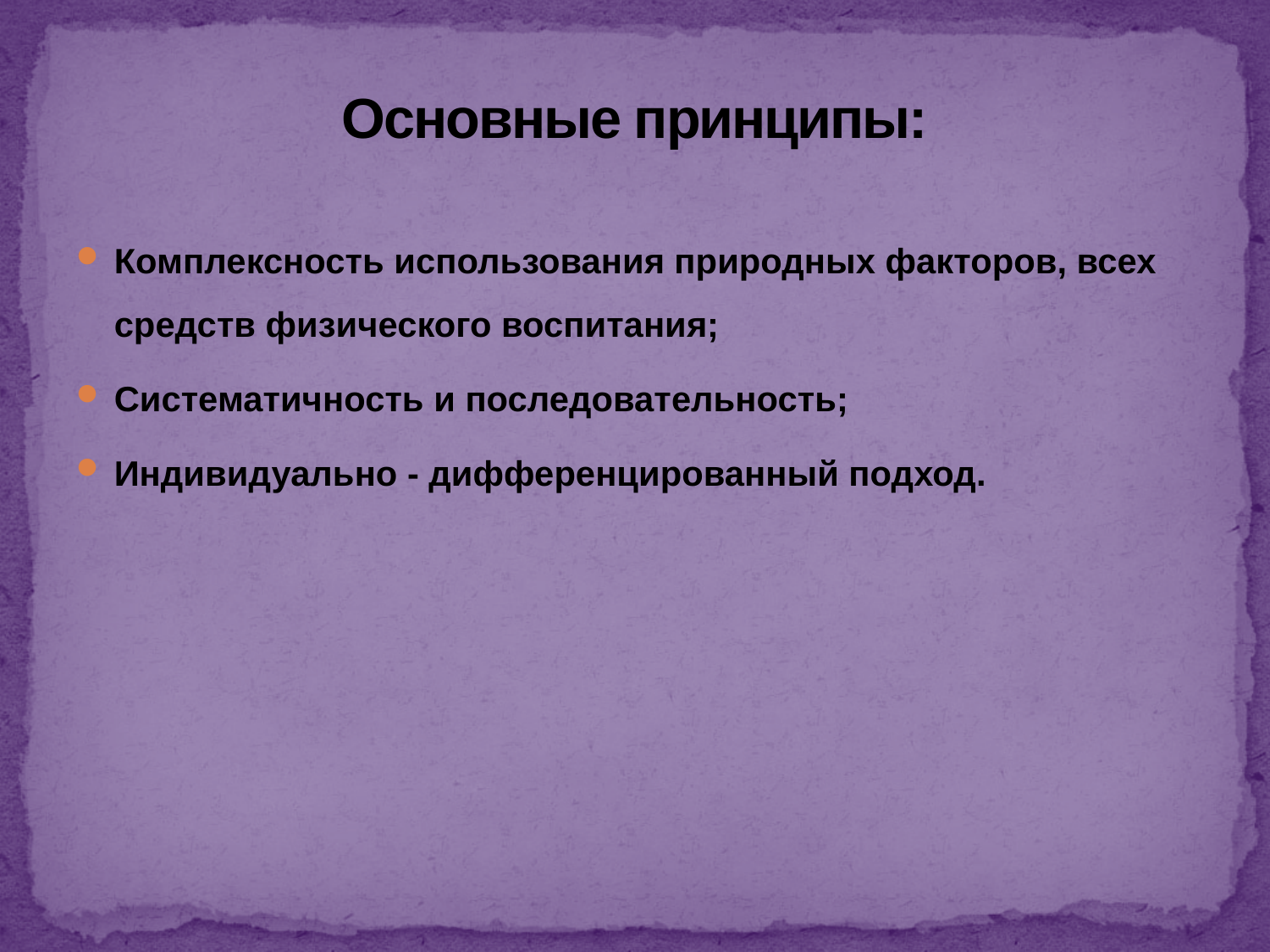

# Основные принципы:
Комплексность использования природных факторов, всех средств физического воспитания;
Систематичность и последовательность;
Индивидуально - дифференцированный подход.